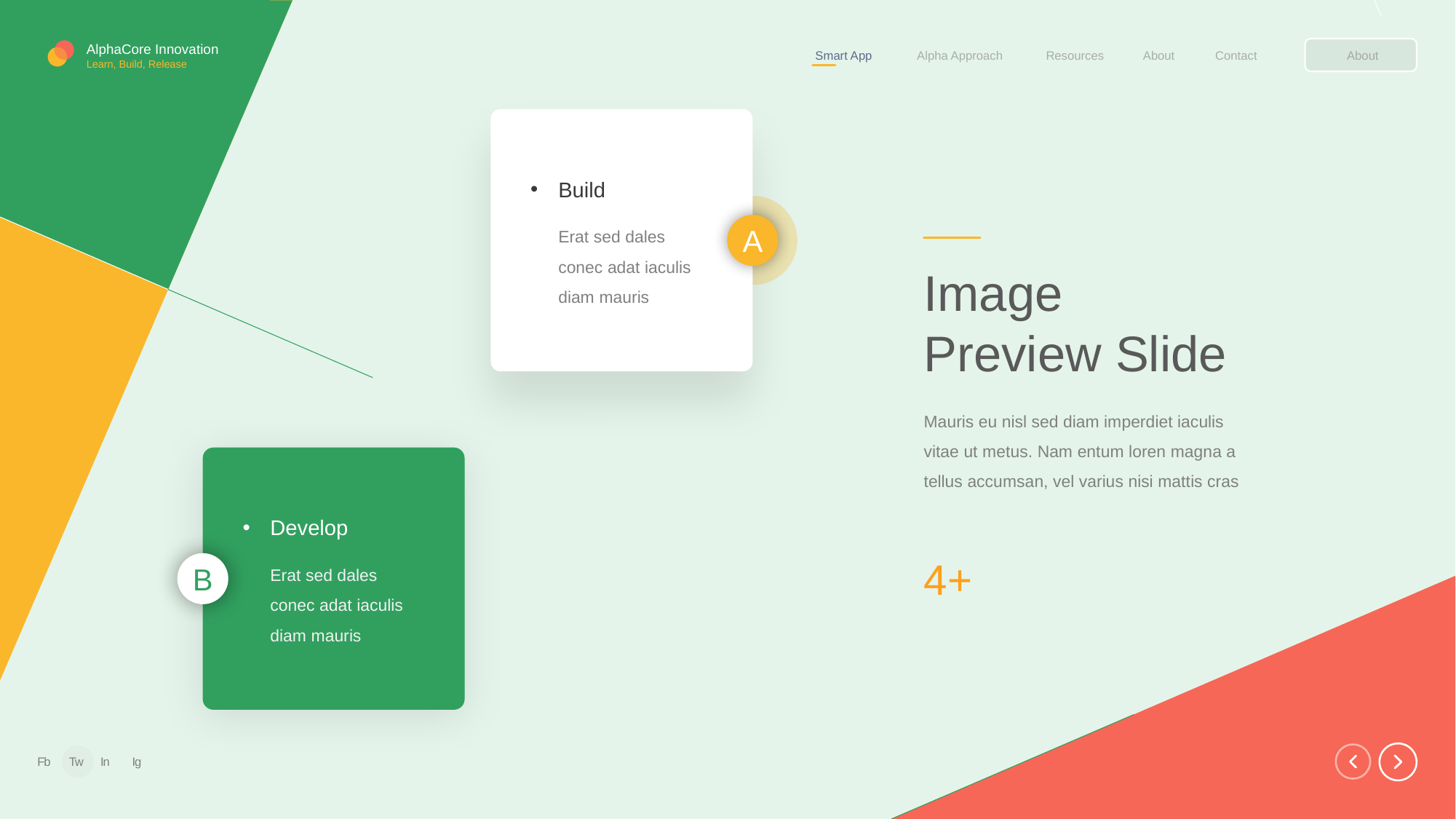

AlphaCore Innovation

Smart App
Alpha Approach
Resources
About
Contact
About
Learn, Build, Release

Build
Erat sed dales conec adat iaculis diam mauris

A
Image
Preview Slide
Mauris eu nisl sed diam imperdiet iaculis vitae ut metus. Nam entum loren magna a tellus accumsan, vel varius nisi mattis cras

Develop
4+

Erat sed dales conec adat iaculis diam mauris
B

Fb
Tw
In
Ig